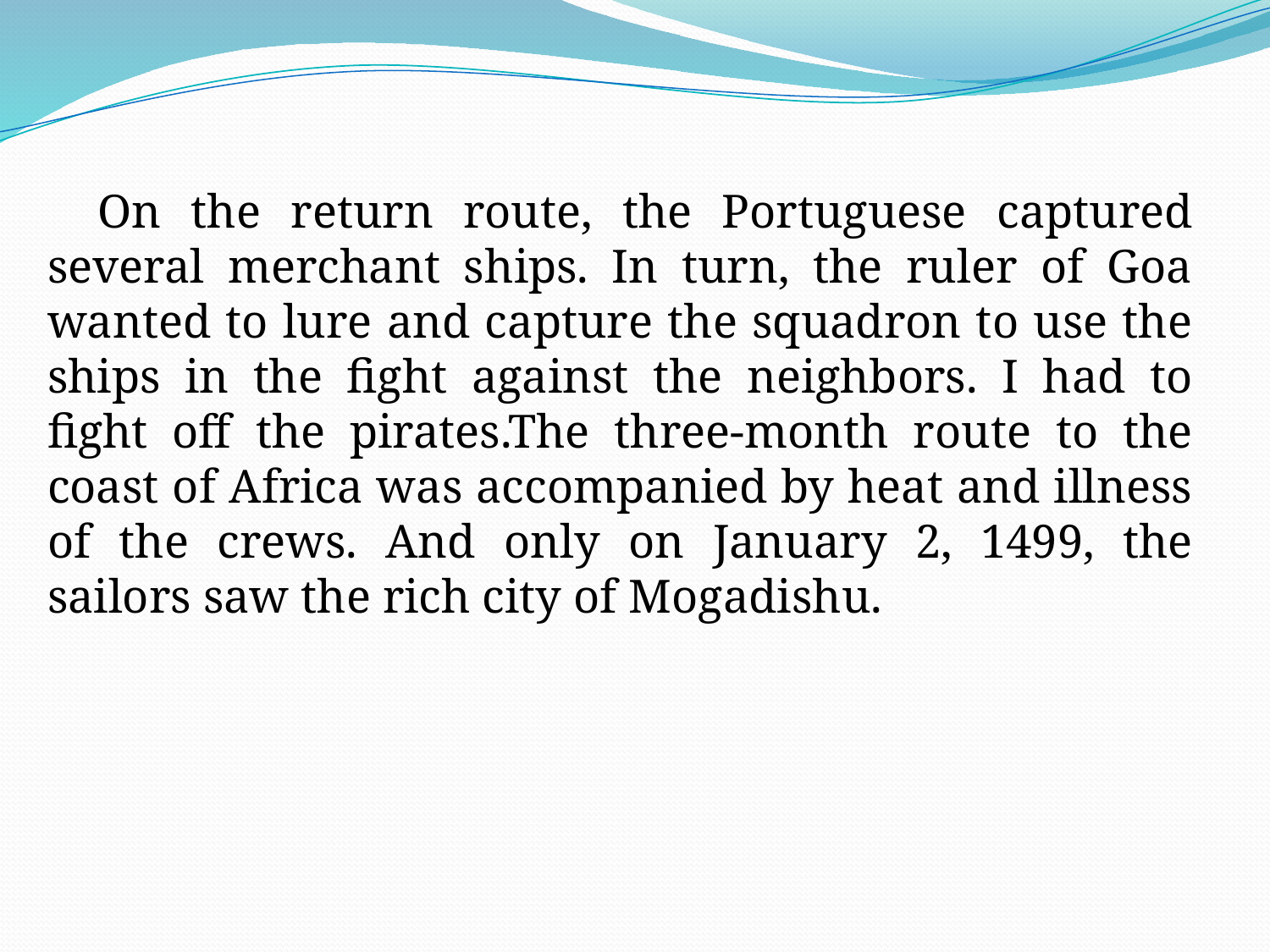

On the return route, the Portuguese captured several merchant ships. In turn, the ruler of Goa wanted to lure and capture the squadron to use the ships in the fight against the neighbors. I had to fight off the pirates.The three-month route to the coast of Africa was accompanied by heat and illness of the crews. And only on January 2, 1499, the sailors saw the rich city of Mogadishu.